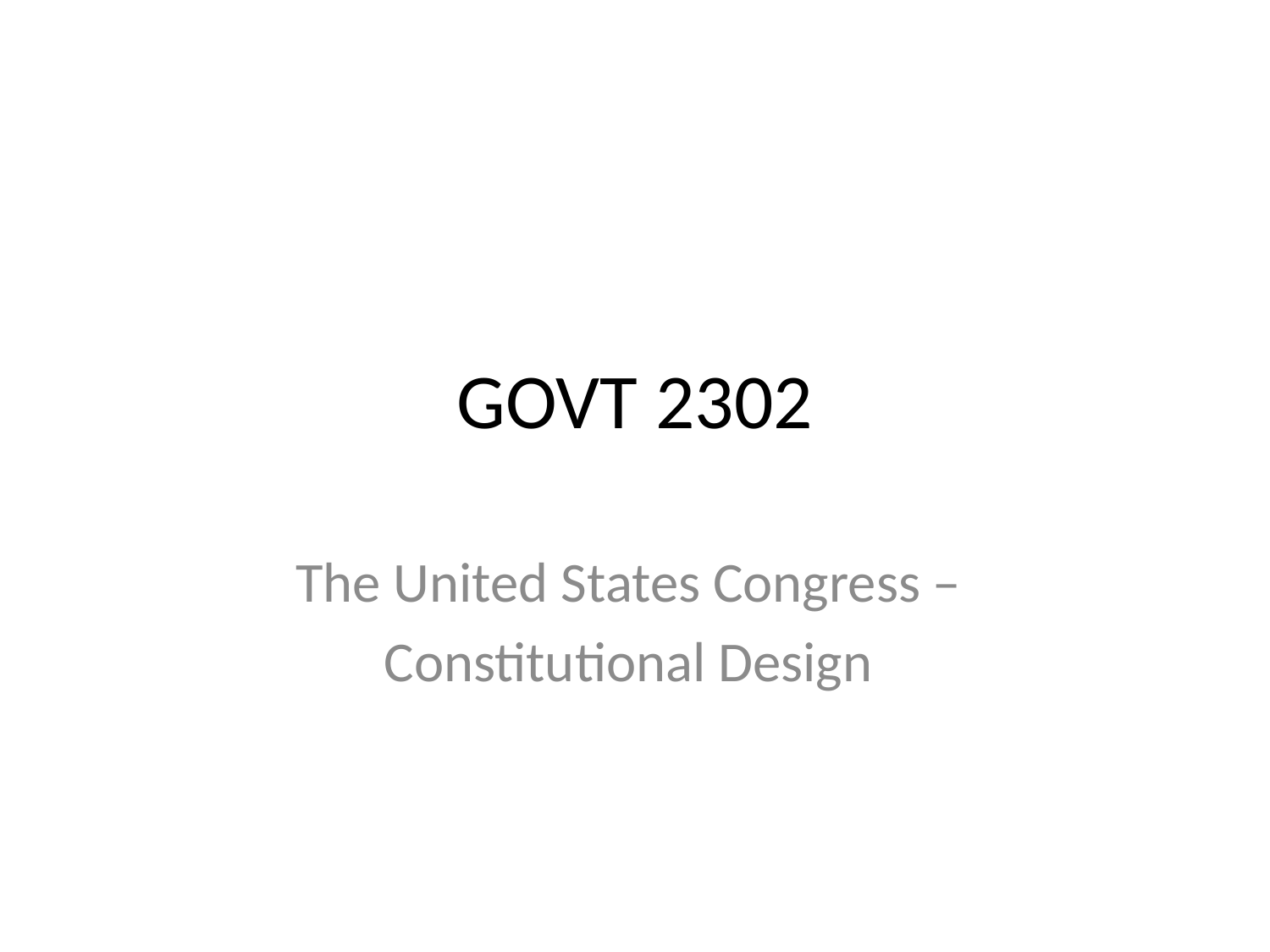

# GOVT 2302
The United States Congress –
Constitutional Design